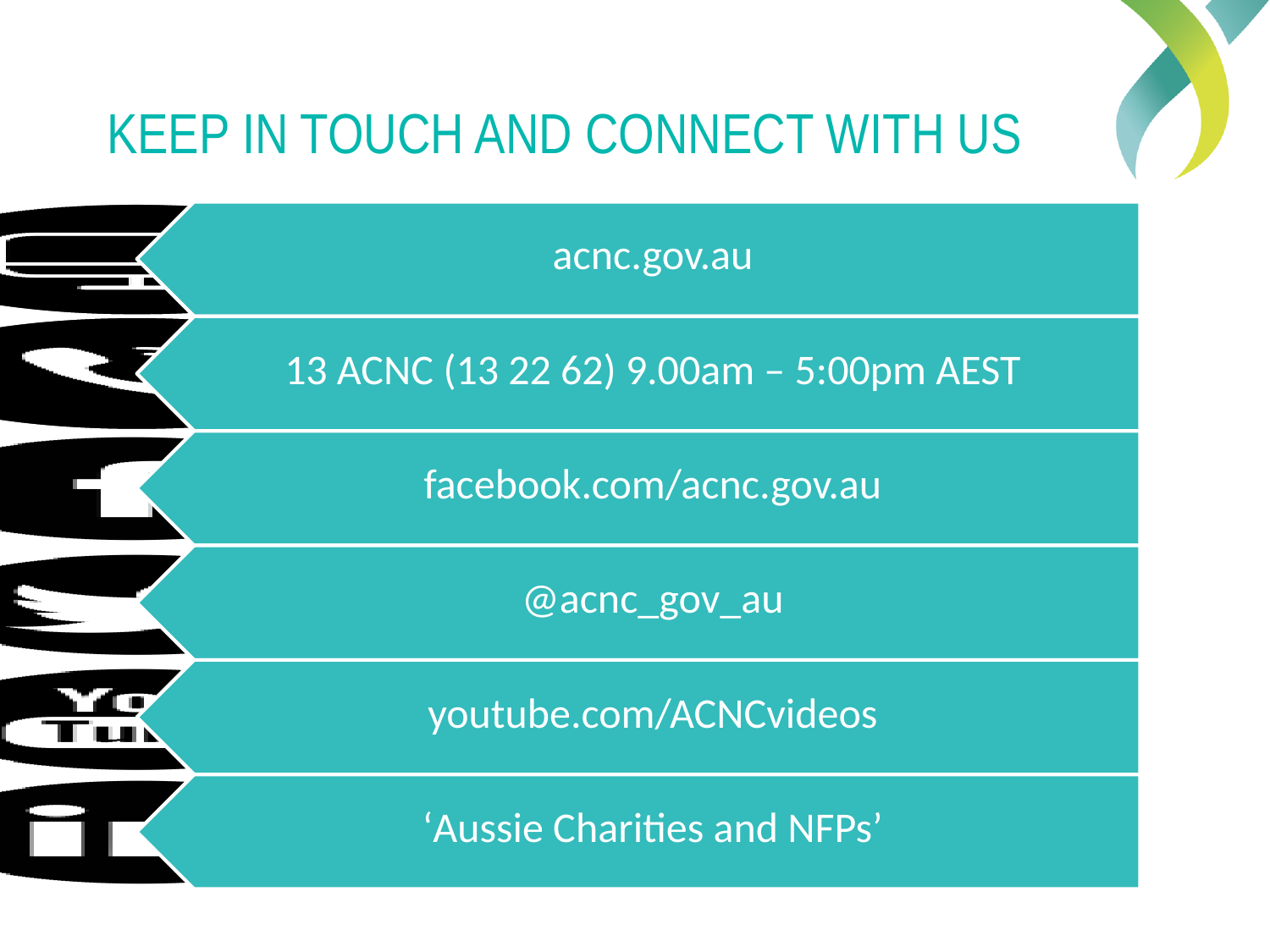

# KEEP IN TOUCH AND CONNECT WITH US
acnc.gov.au
13 ACNC (13 22 62) 9.00am – 5:00pm AEST
facebook.com/acnc.gov.au
@acnc_gov_au
youtube.com/ACNCvideos
‘Aussie Charities and NFPs’
There are currently over 56,000 registered charities
in Australia